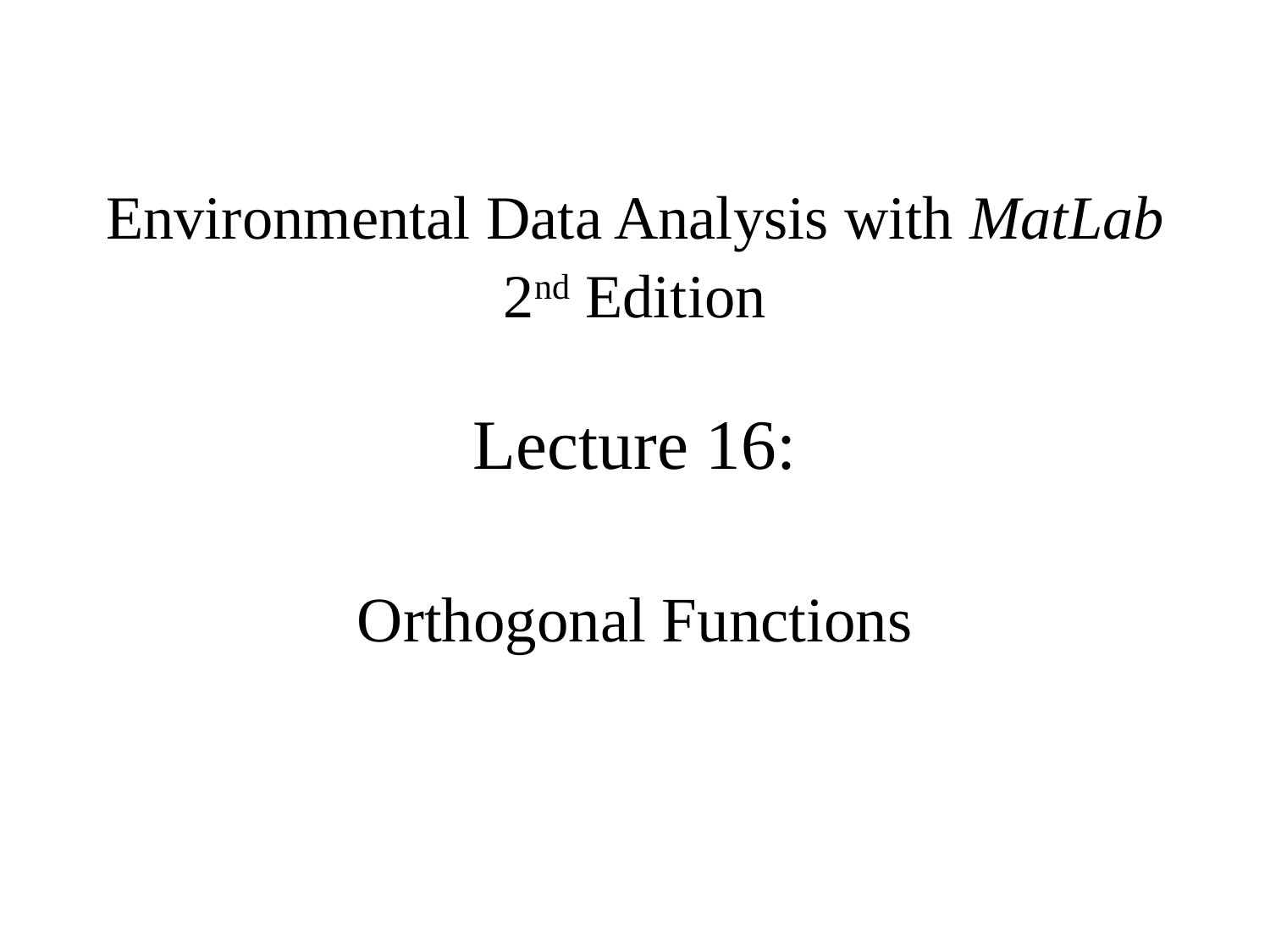

Environmental Data Analysis with MatLab
2nd Edition
Lecture 16:

Orthogonal Functions